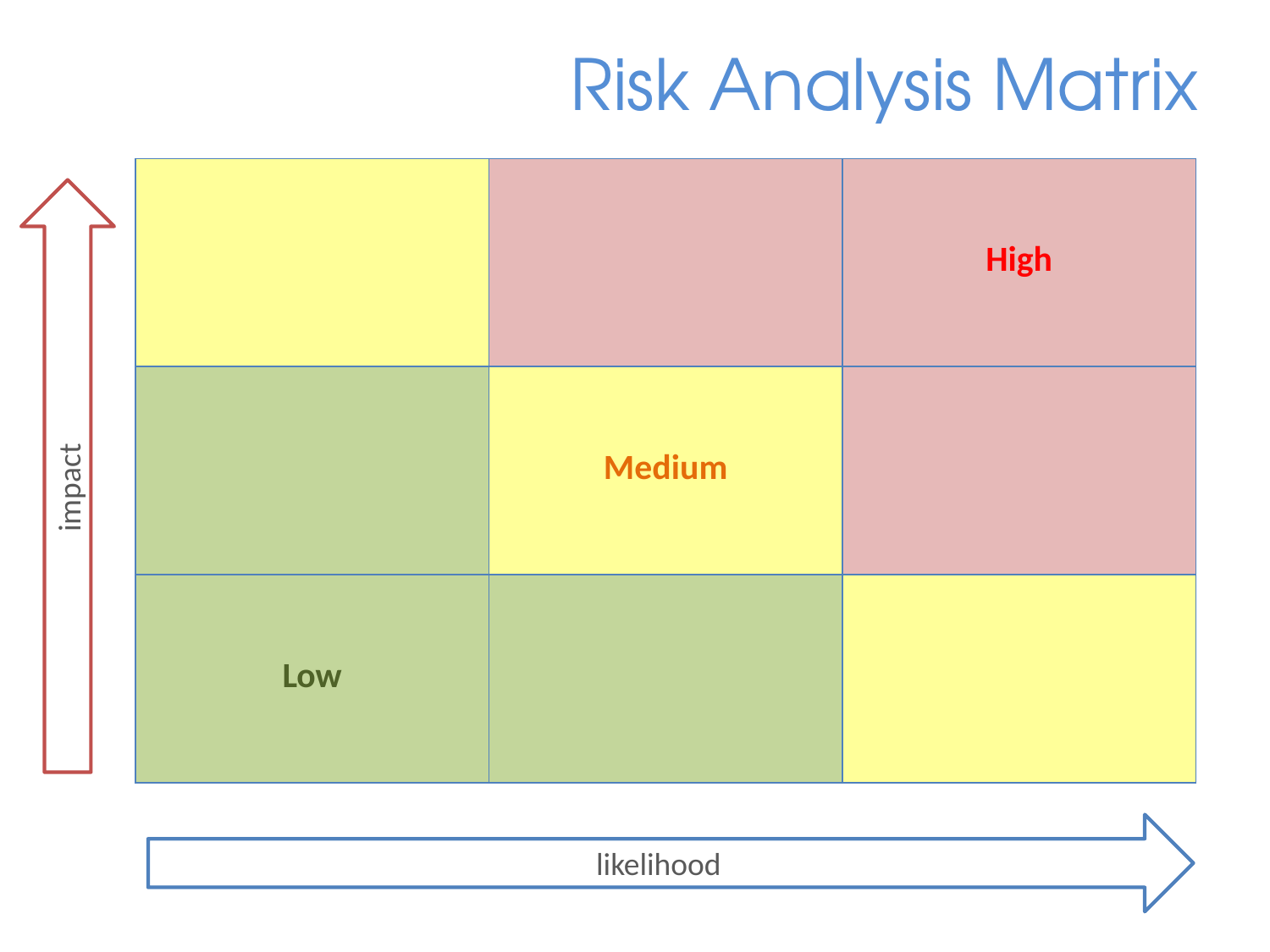

# Risk Analysis Matrix
|  |  | High |
| --- | --- | --- |
|  | Medium |  |
| Low |  |  |
impact
likelihood